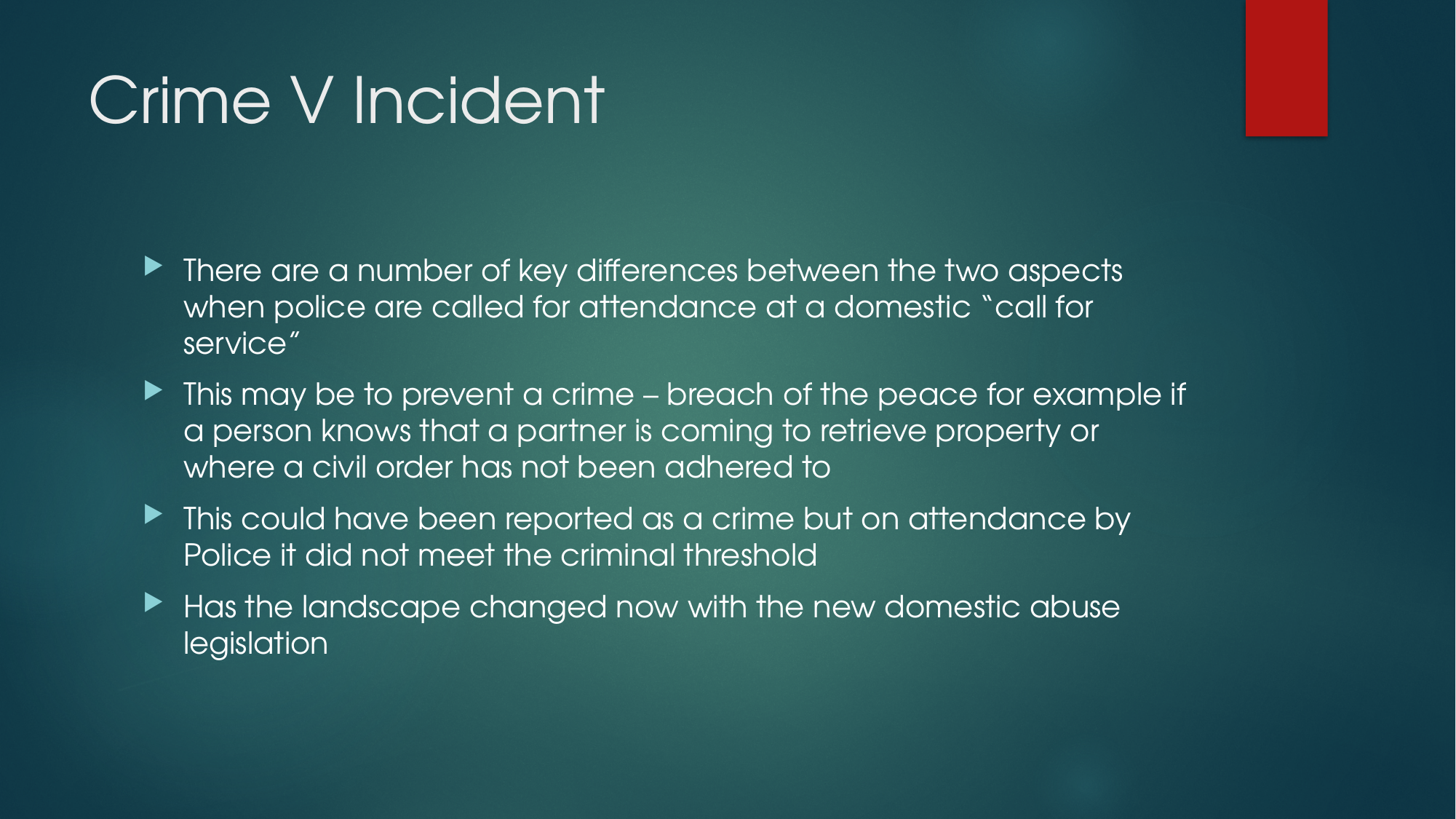

# Crime V Incident
There are a number of key differences between the two aspects when police are called for attendance at a domestic “call for service”
This may be to prevent a crime – breach of the peace for example if a person knows that a partner is coming to retrieve property or where a civil order has not been adhered to
This could have been reported as a crime but on attendance by Police it did not meet the criminal threshold
Has the landscape changed now with the new domestic abuse legislation